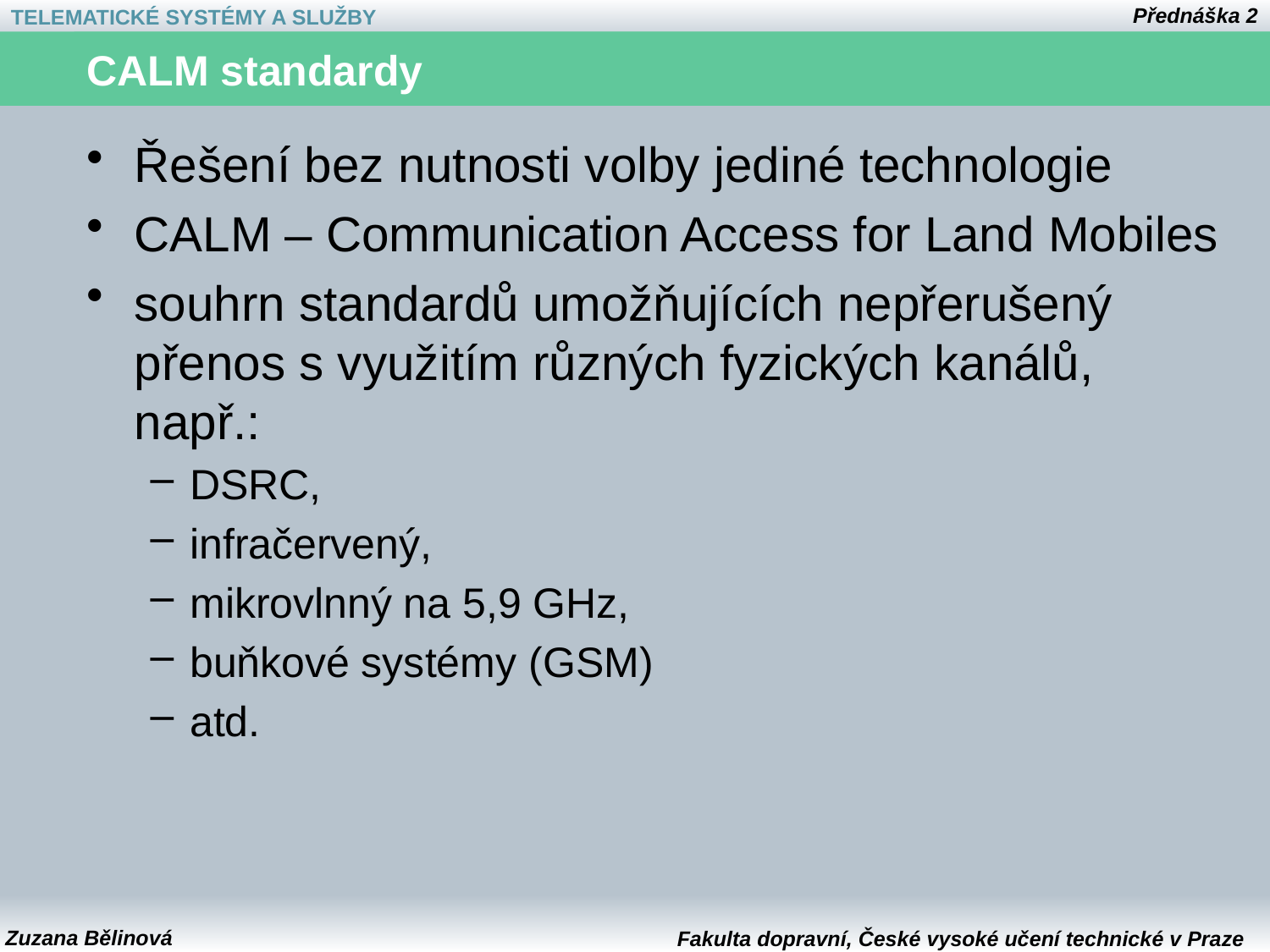

# CALM standardy
Řešení bez nutnosti volby jediné technologie
CALM – Communication Access for Land Mobiles
souhrn standardů umožňujících nepřerušený přenos s využitím různých fyzických kanálů, např.:
DSRC,
infračervený,
mikrovlnný na 5,9 GHz,
buňkové systémy (GSM)
atd.